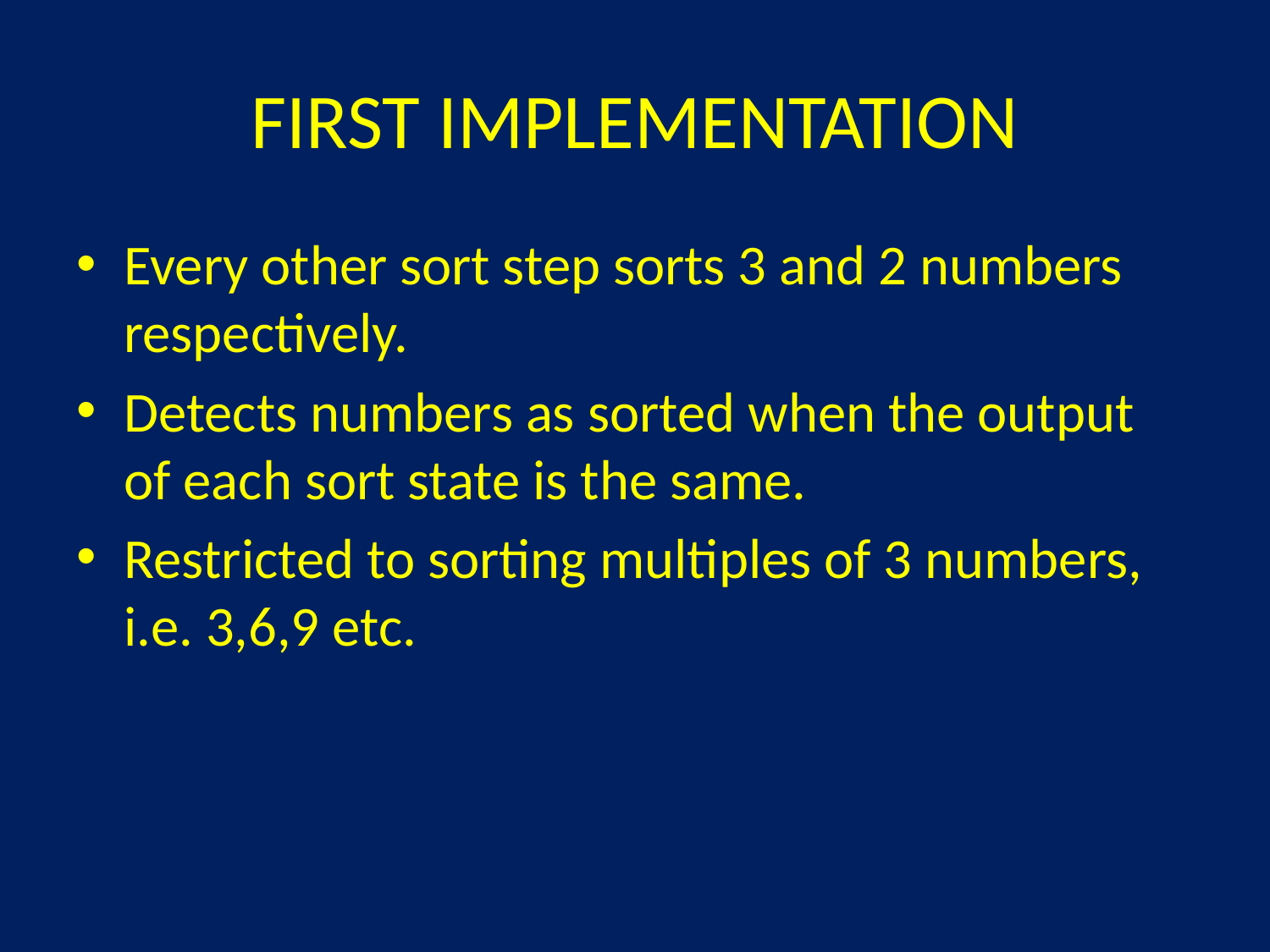

# FIRST IMPLEMENTATION
Every other sort step sorts 3 and 2 numbers respectively.
Detects numbers as sorted when the output of each sort state is the same.
Restricted to sorting multiples of 3 numbers, i.e. 3,6,9 etc.